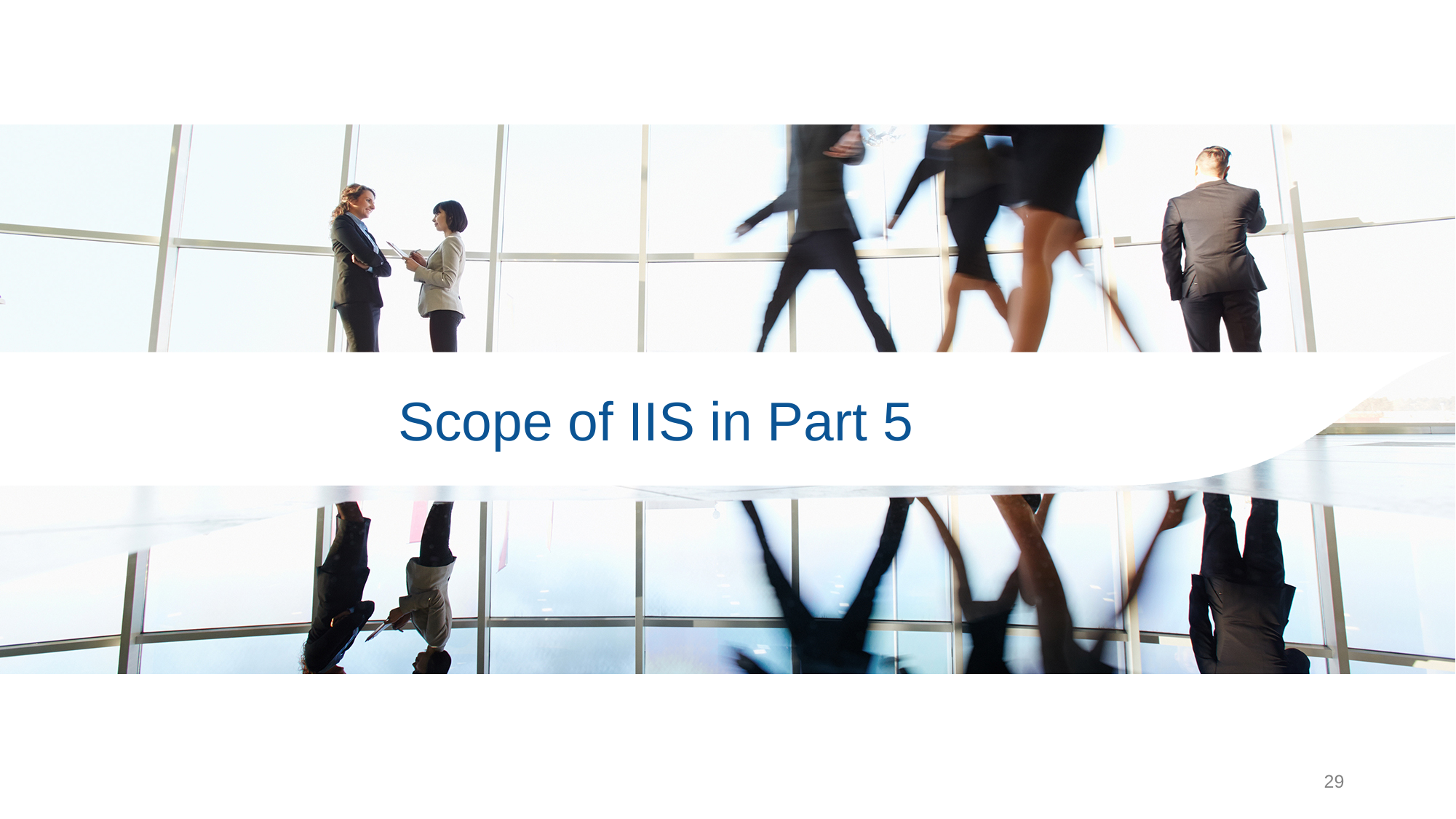

# Scope of IIS in Part 5
29